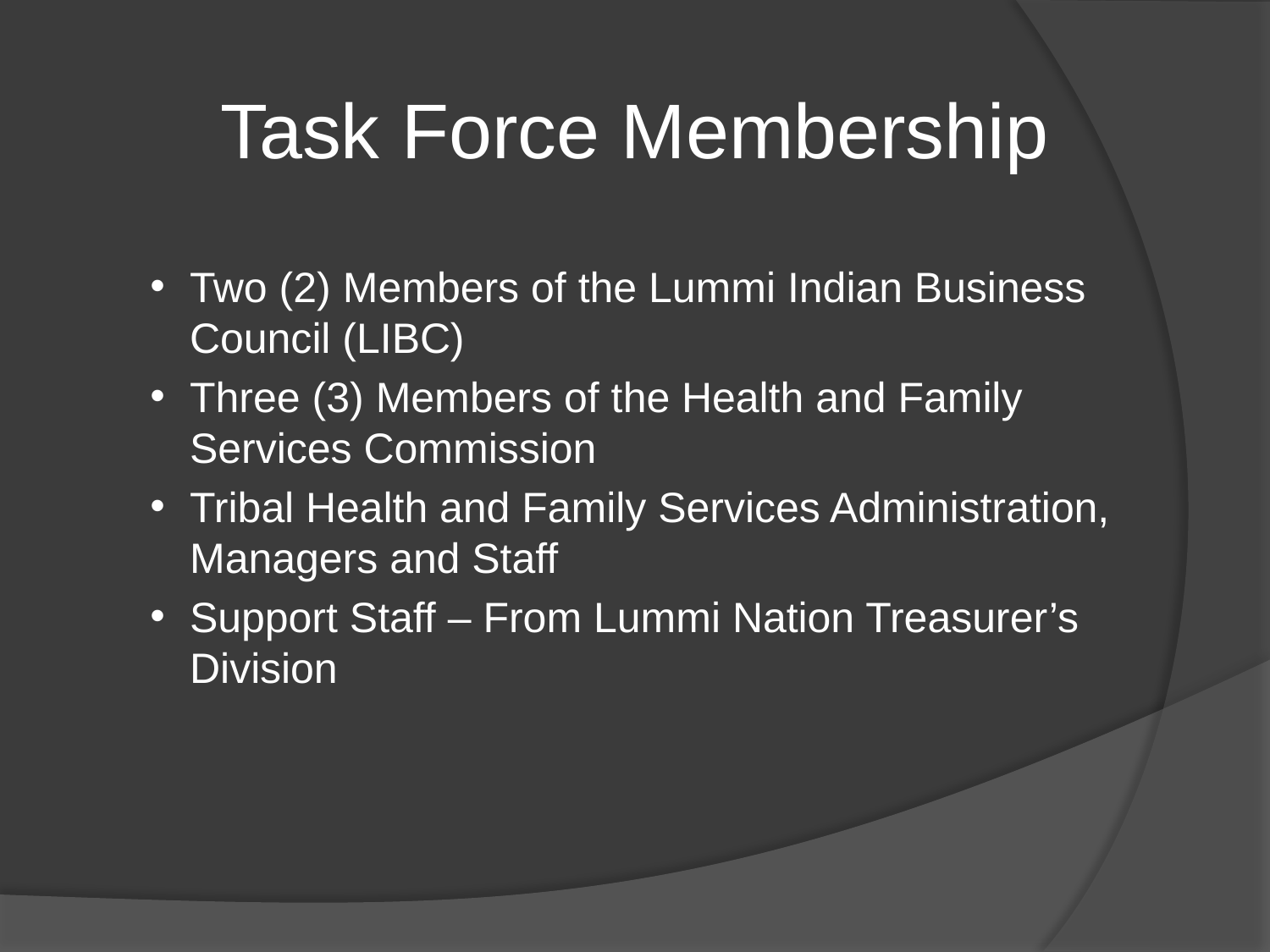

Task Force Membership
Two (2) Members of the Lummi Indian Business Council (LIBC)
Three (3) Members of the Health and Family Services Commission
Tribal Health and Family Services Administration, Managers and Staff
Support Staff – From Lummi Nation Treasurer’s Division